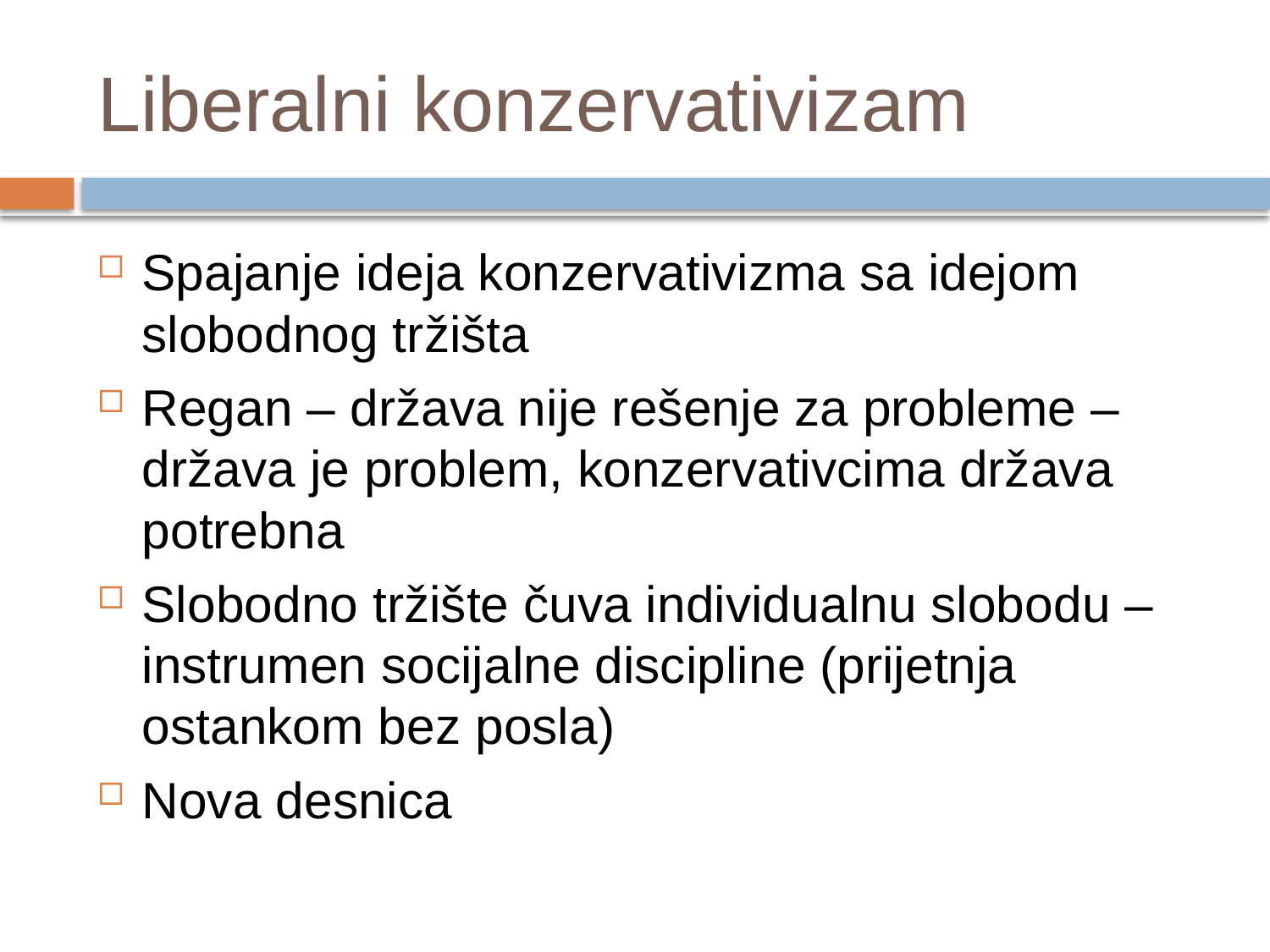

# Liberalni konzervativizam
Spajanje ideja konzervativizma sa idejom slobodnog tržišta
Regan – država nije rešenje za probleme – država je problem, konzervativcima država potrebna
Slobodno tržište čuva individualnu slobodu – instrumen socijalne discipline (prijetnja ostankom bez posla)
Nova desnica